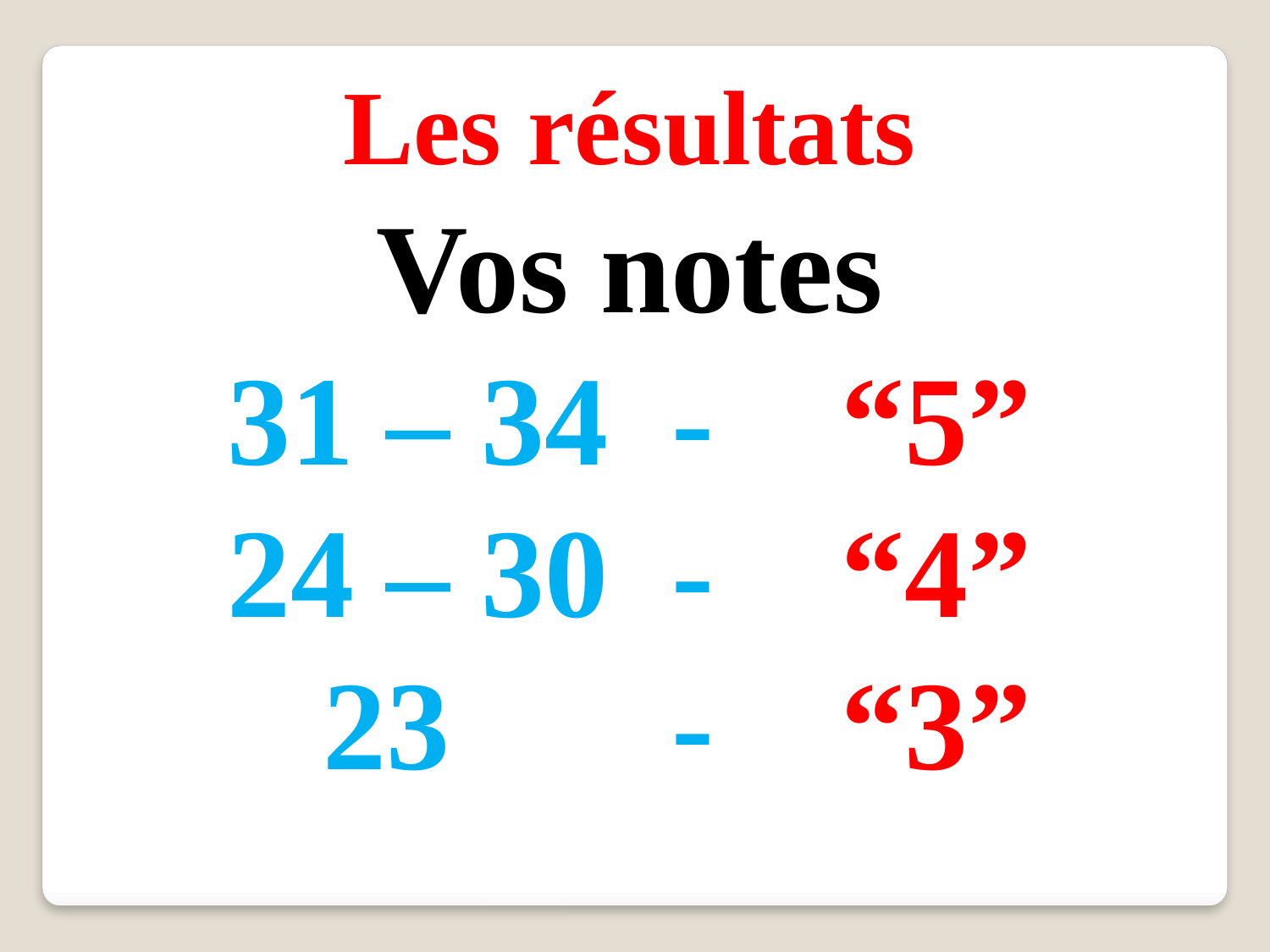

Les résultats
Vos notes
31 – 34  -    “5”
24 – 30  -    “4”
   23       -    “3”